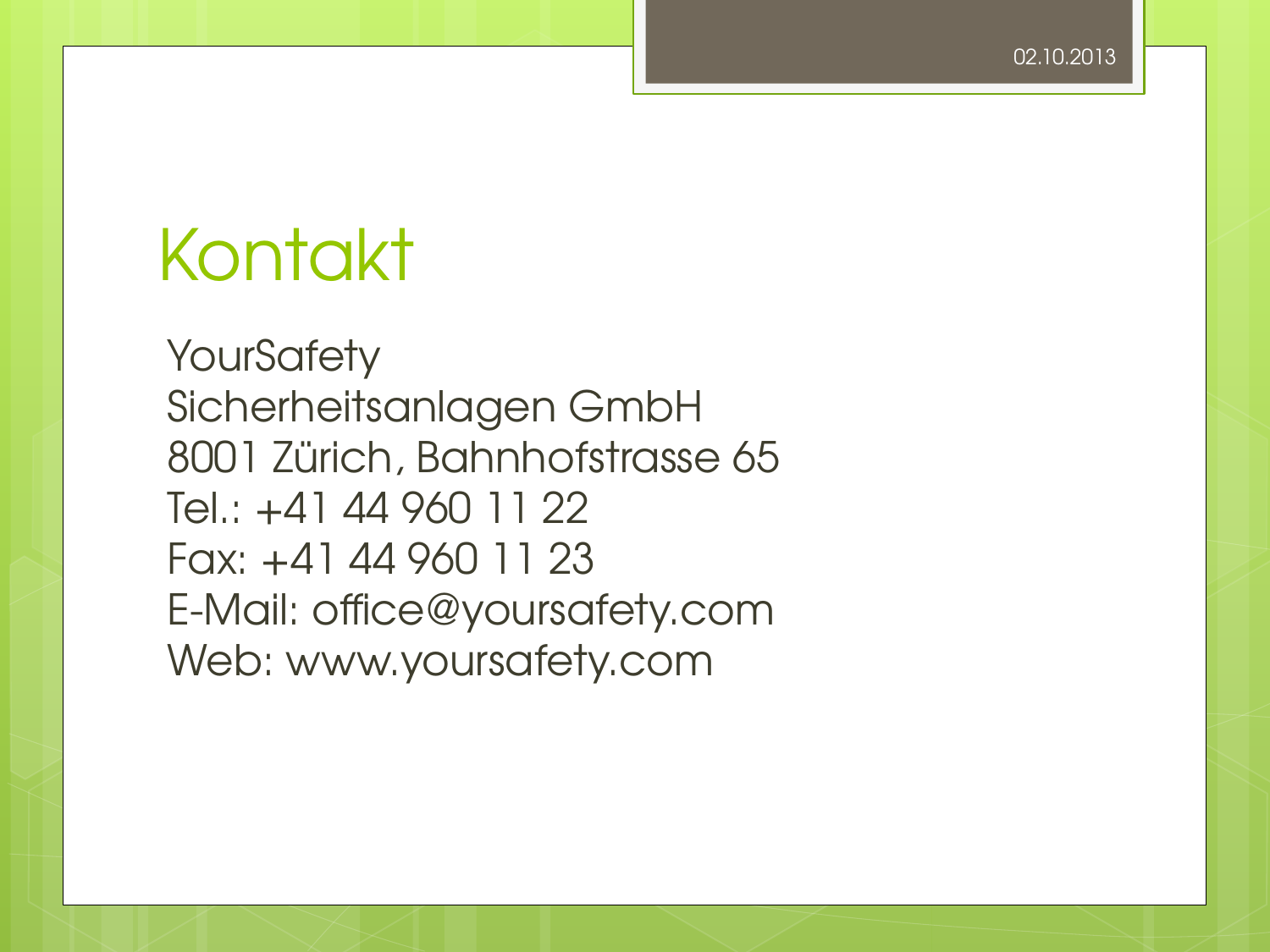

02.10.2013
# Kontakt
YourSafety
Sicherheitsanlagen GmbH
8001 Zürich, Bahnhofstrasse 65
Tel.: +41 44 960 11 22
Fax: +41 44 960 11 23
E-Mail: office@yoursafety.com
Web: www.yoursafety.com